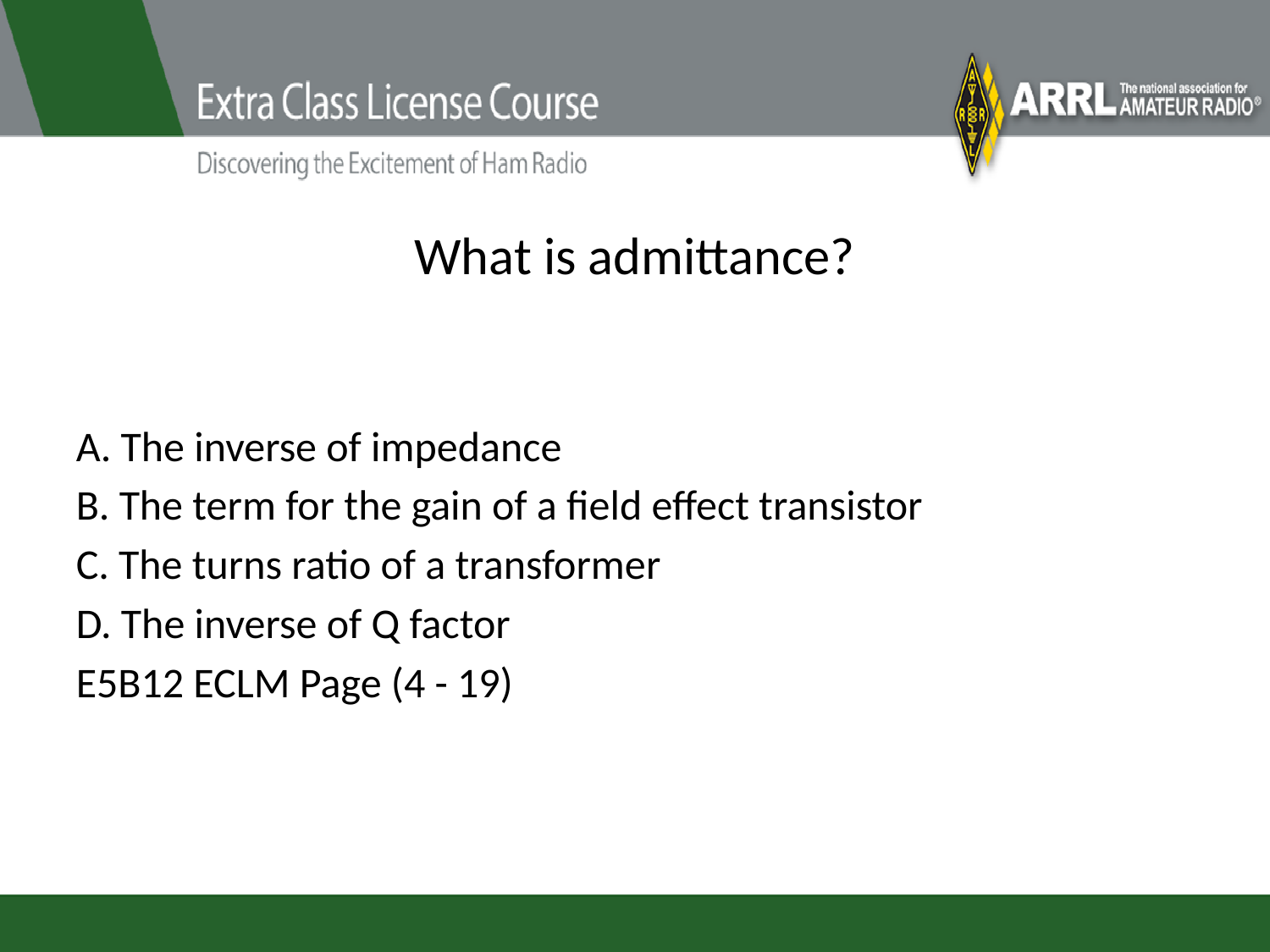

# What is admittance?
A. The inverse of impedance
B. The term for the gain of a field effect transistor
C. The turns ratio of a transformer
D. The inverse of Q factor
E5B12 ECLM Page (4 - 19)